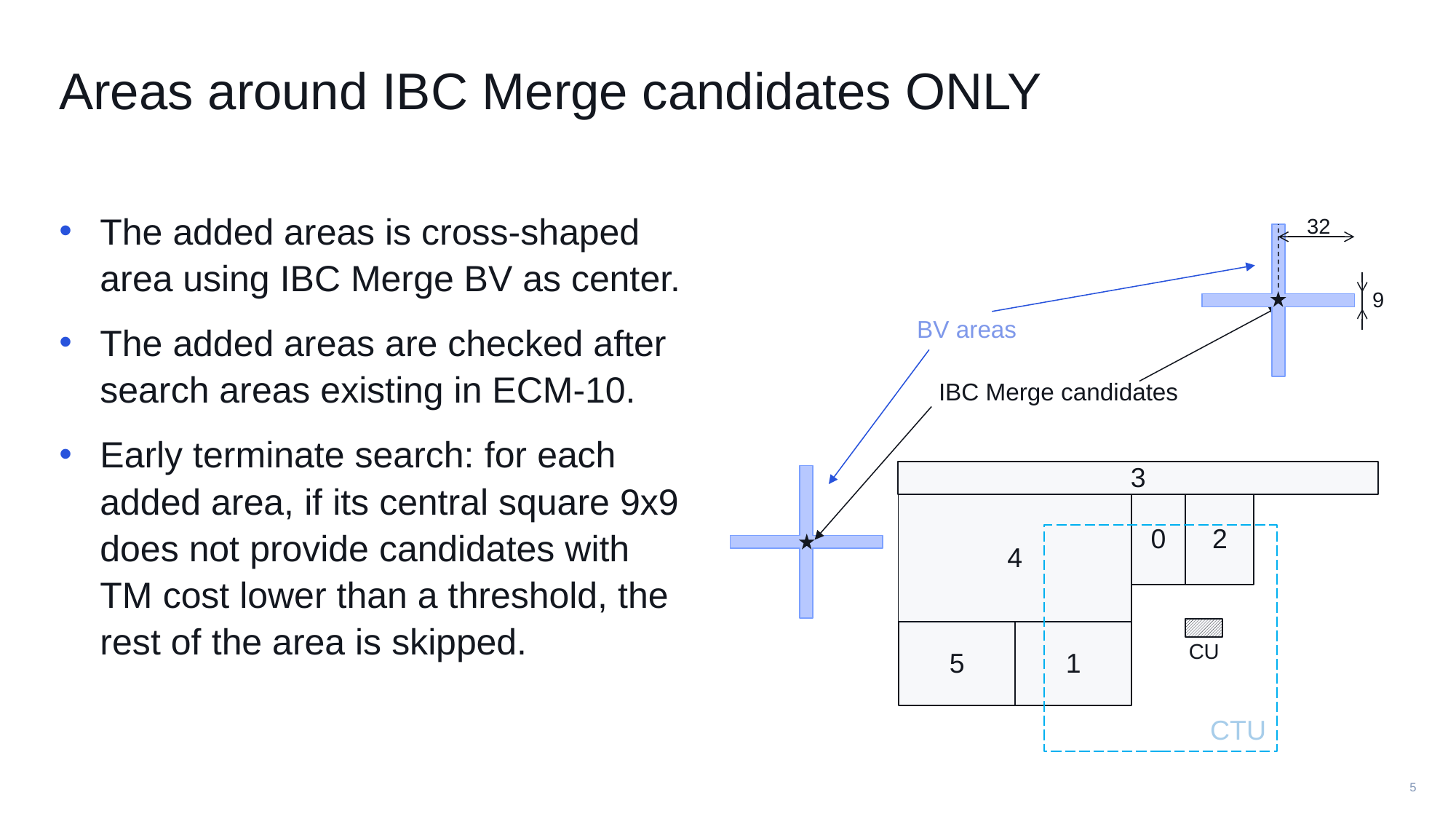

# Areas around IBC Merge candidates ONLY
The added areas is cross-shaped area using IBC Merge BV as center.
The added areas are checked after search areas existing in ECM-10.
Early terminate search: for each added area, if its central square 9x9 does not provide candidates with TM cost lower than a threshold, the rest of the area is skipped.
32

9

BV areas
IBC Merge candidates
3
4
0
2
CTU

5
1
CU